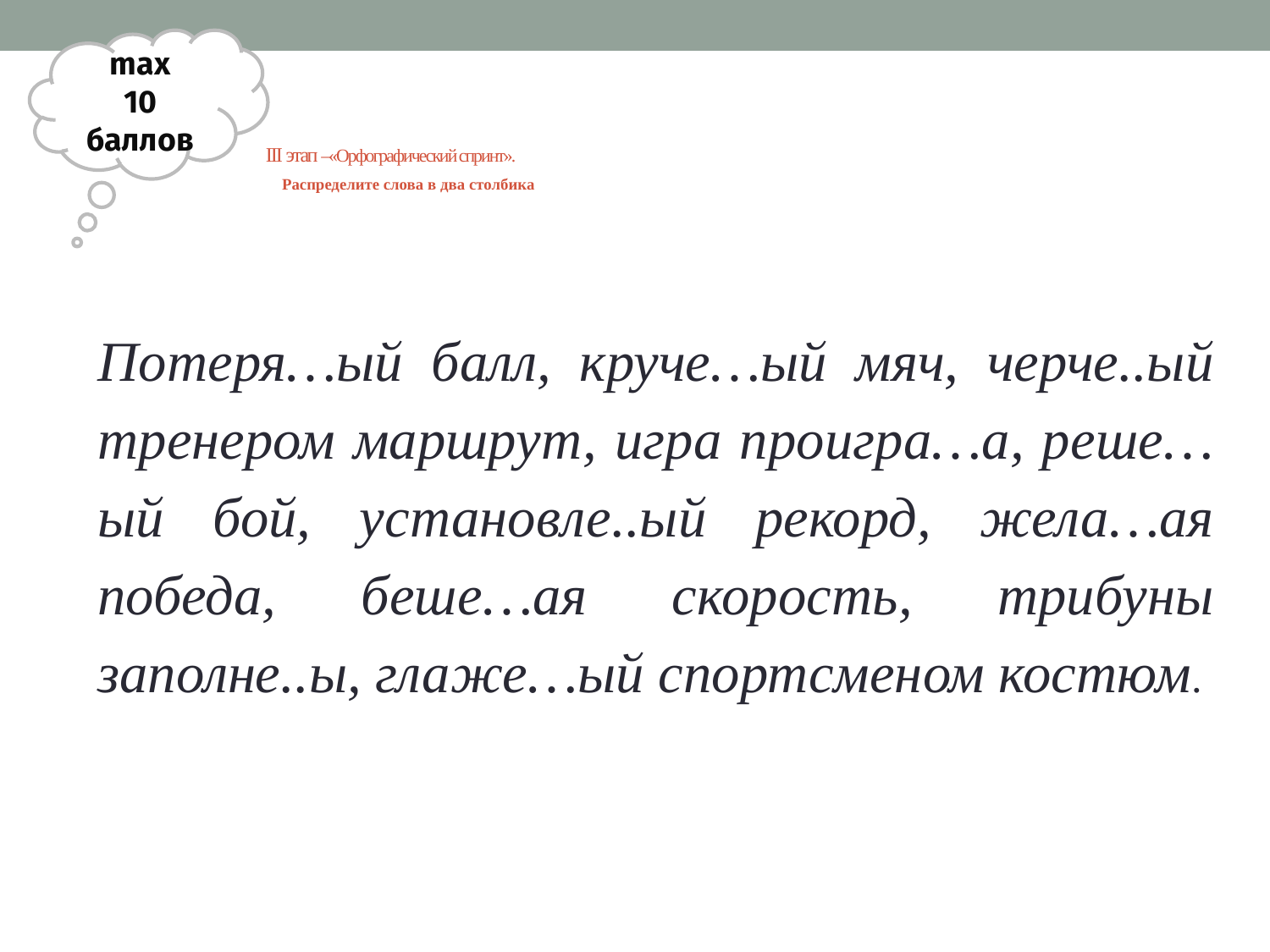

max
10 баллов
# III этап –«Орфографический спринт». Распределите слова в два столбика

Потеря…ый балл, круче…ый мяч, черче..ый тренером маршрут, игра проигра…а, реше…ый бой, установле..ый рекорд, жела…ая победа, беше…ая скорость, трибуны заполне..ы, глаже…ый спортсменом костюм.